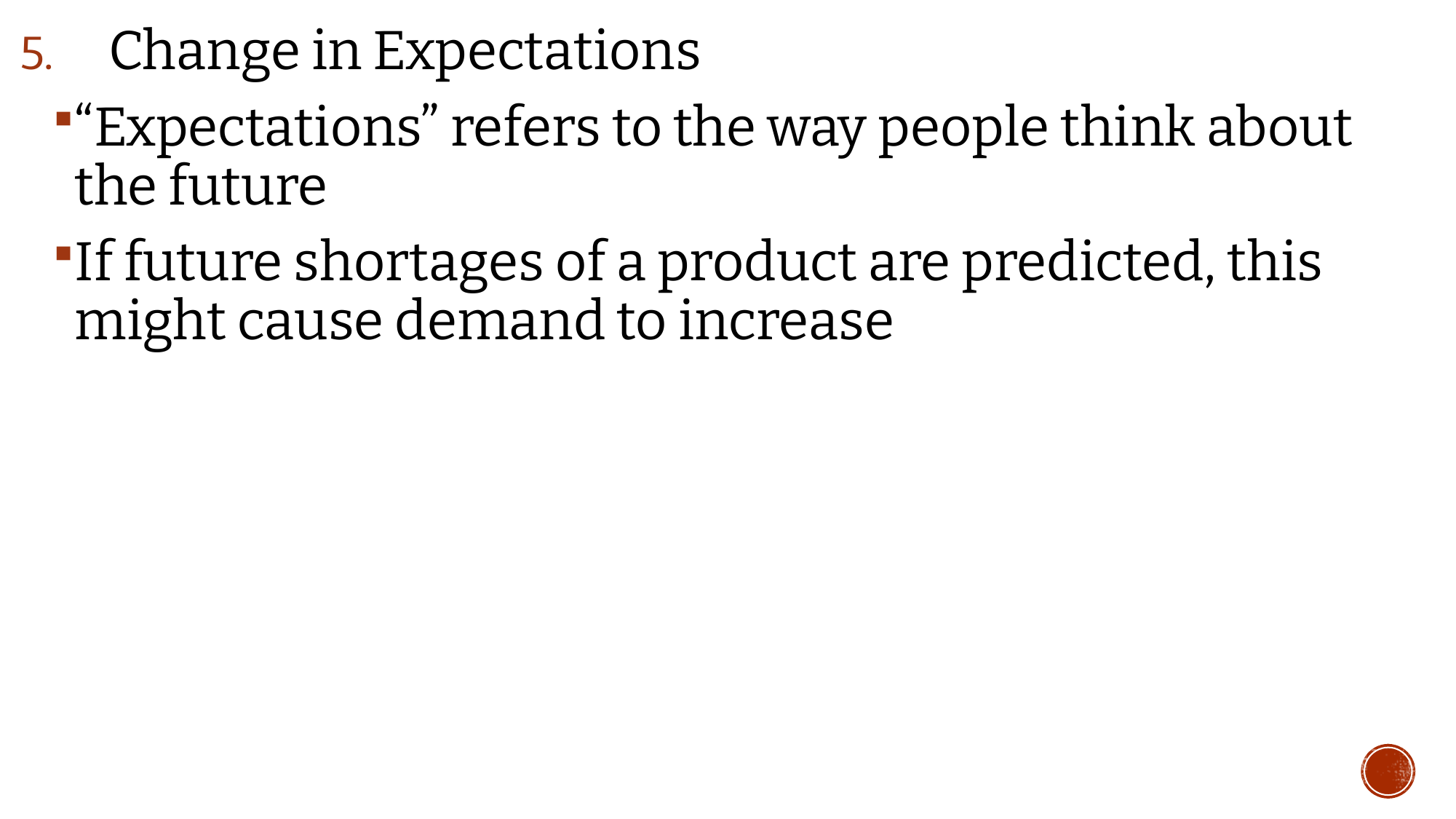

Change in Expectations
“Expectations” refers to the way people think about the future
If future shortages of a product are predicted, this might cause demand to increase